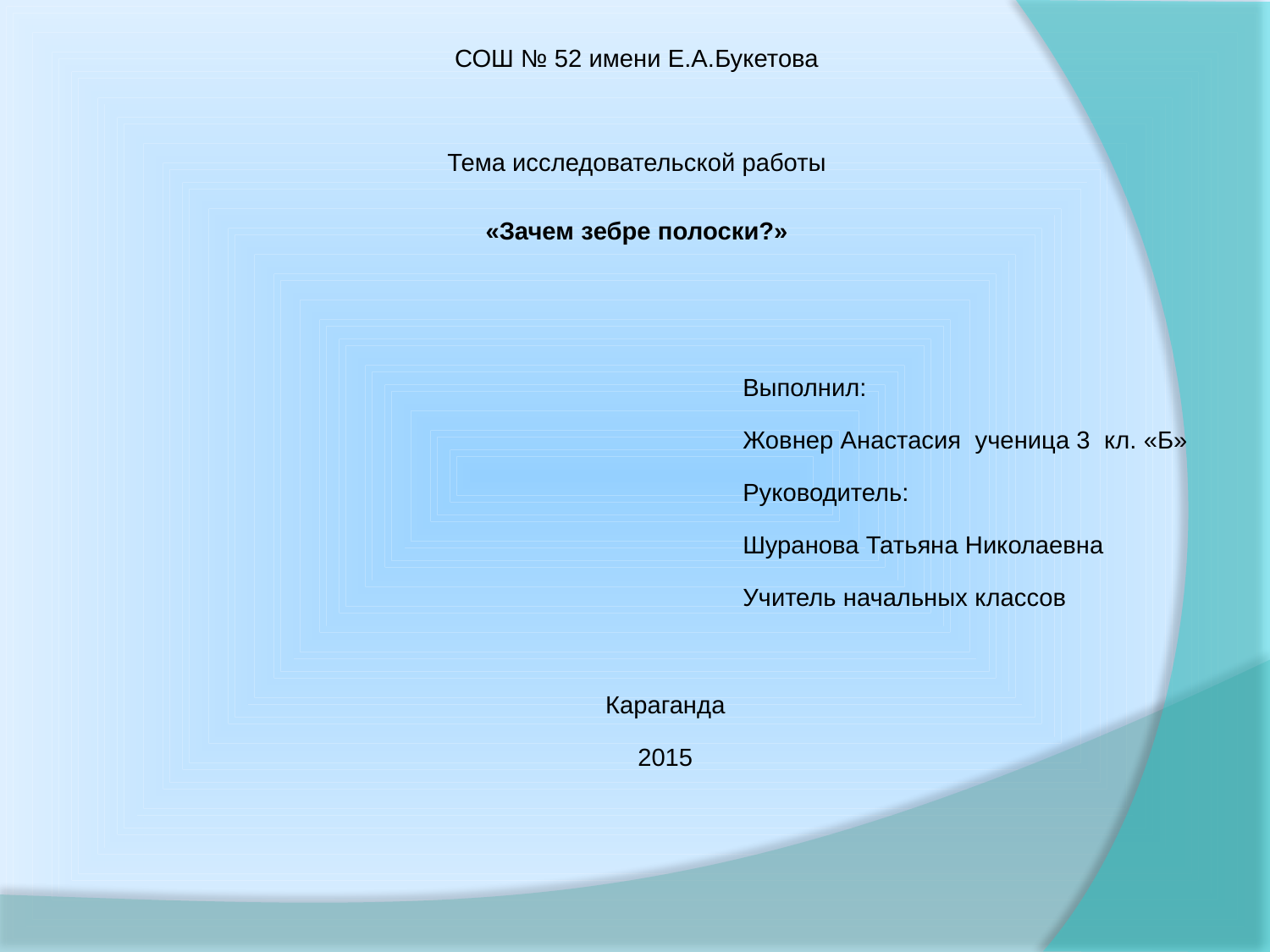

СОШ № 52 имени Е.А.Букетова

Тема исследовательской работы

«Зачем зебре полоски?»

			Выполнил:
			Жовнер Анастасия  ученица 3  кл. «Б»
			Руководитель:
			Шуранова Татьяна Николаевна
			Учитель начальных классов

Караганда
2015